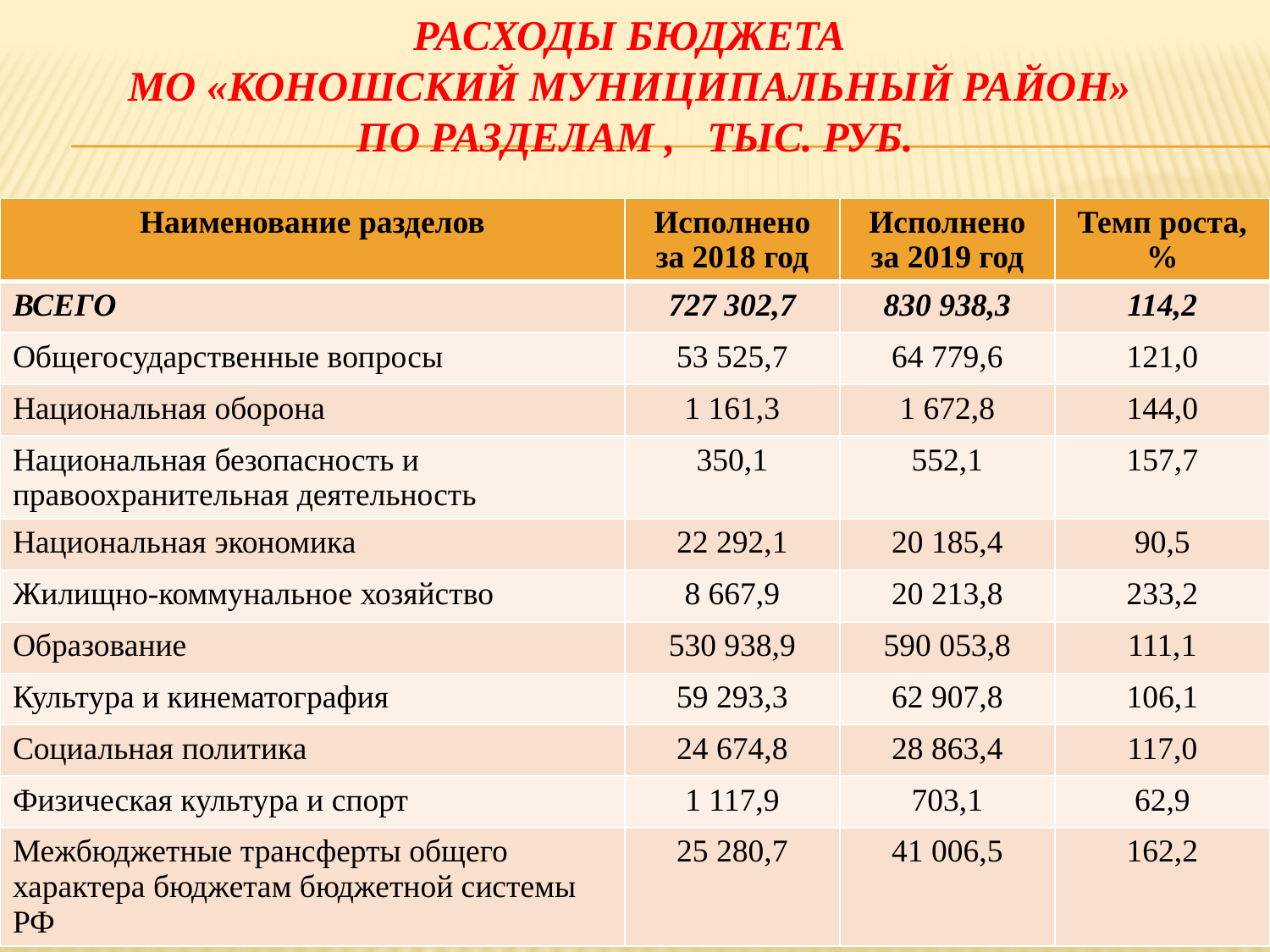

# РАСХОДЫ БЮДЖЕТА МО «КОНОШСКИЙ МУНИЦИПАЛЬНЫЙ РАЙОН» ПО РАЗДЕЛАМ ,   ТЫС. РУБ.
| Наименование разделов | Исполнено за 2018 год | Исполнено за 2019 год | Темп роста, % |
| --- | --- | --- | --- |
| ВСЕГО | 727 302,7 | 830 938,3 | 114,2 |
| Общегосударственные вопросы | 53 525,7 | 64 779,6 | 121,0 |
| Национальная оборона | 1 161,3 | 1 672,8 | 144,0 |
| Национальная безопасность и правоохранительная деятельность | 350,1 | 552,1 | 157,7 |
| Национальная экономика | 22 292,1 | 20 185,4 | 90,5 |
| Жилищно-коммунальное хозяйство | 8 667,9 | 20 213,8 | 233,2 |
| Образование | 530 938,9 | 590 053,8 | 111,1 |
| Культура и кинематография | 59 293,3 | 62 907,8 | 106,1 |
| Социальная политика | 24 674,8 | 28 863,4 | 117,0 |
| Физическая культура и спорт | 1 117,9 | 703,1 | 62,9 |
| Межбюджетные трансферты общего характера бюджетам бюджетной системы РФ | 25 280,7 | 41 006,5 | 162,2 |